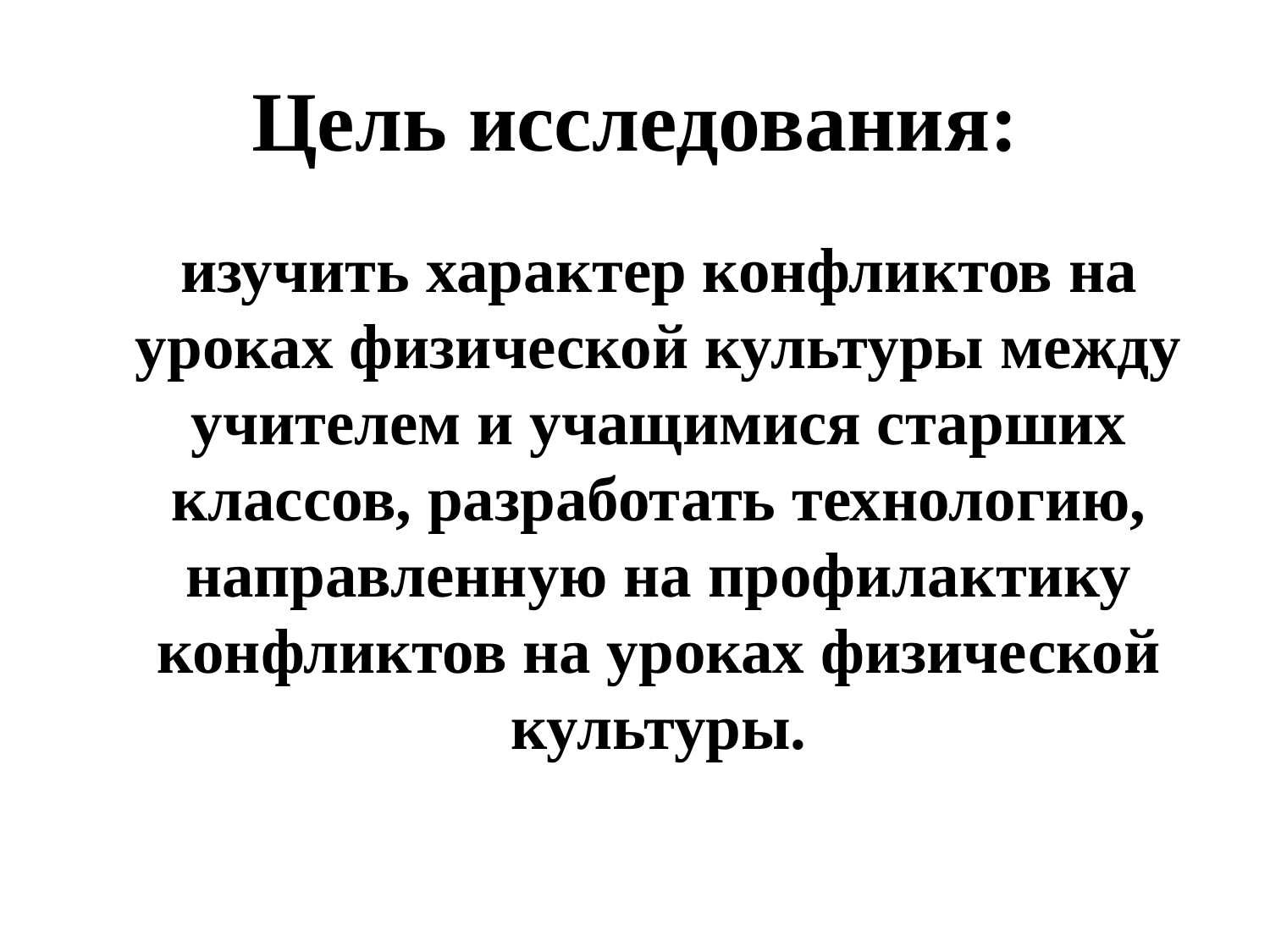

# Цель исследования:
	изучить характер конфликтов на уроках физической культуры между учителем и учащимися старших классов, разработать технологию, направленную на профилактику конфликтов на уроках физической культуры.